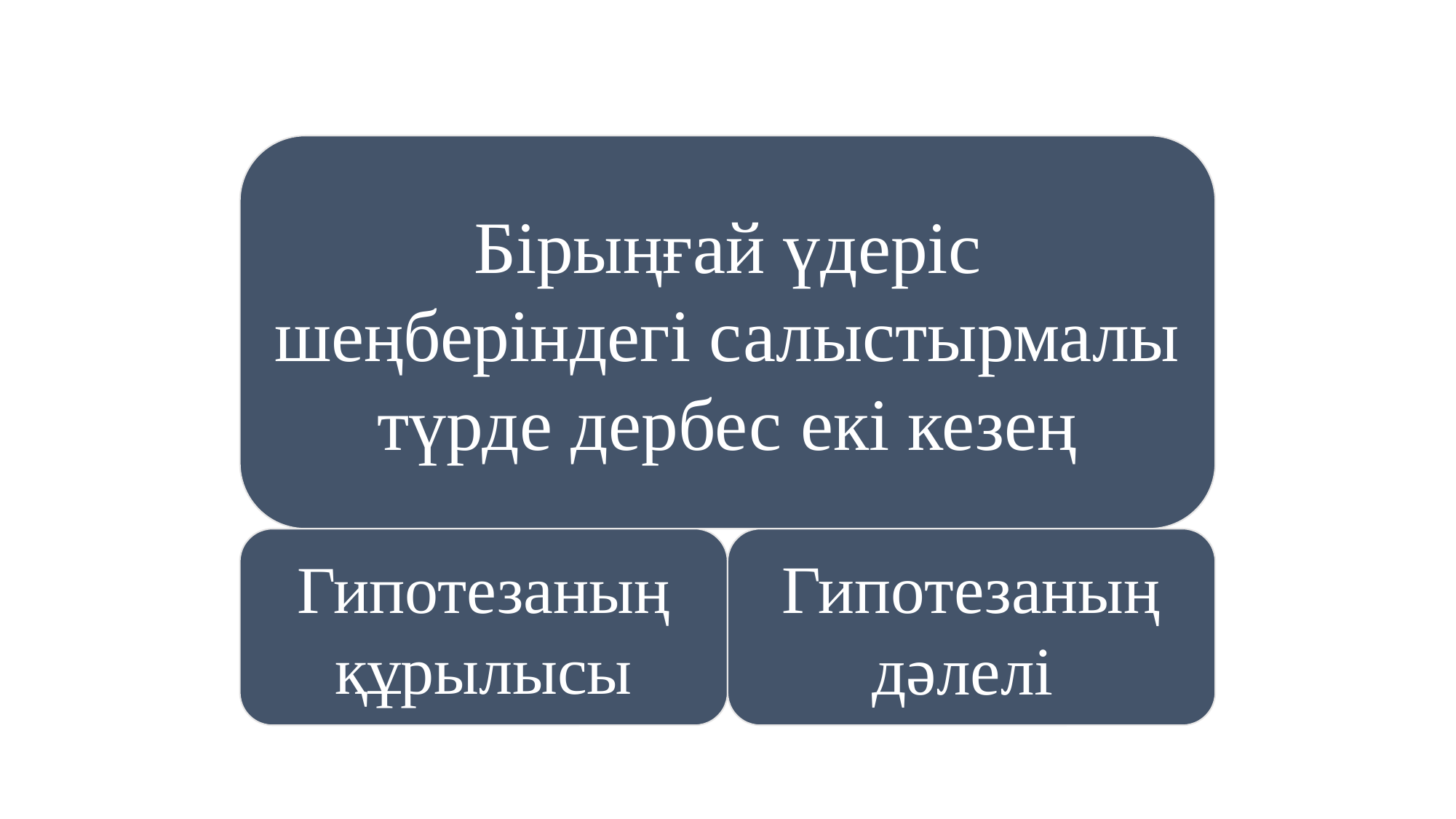

Бірыңғай үдеріс шеңберіндегі салыстырмалы түрде дербес екі кезең
Гипотезаның құрылысы
Гипотезаның дәлелі